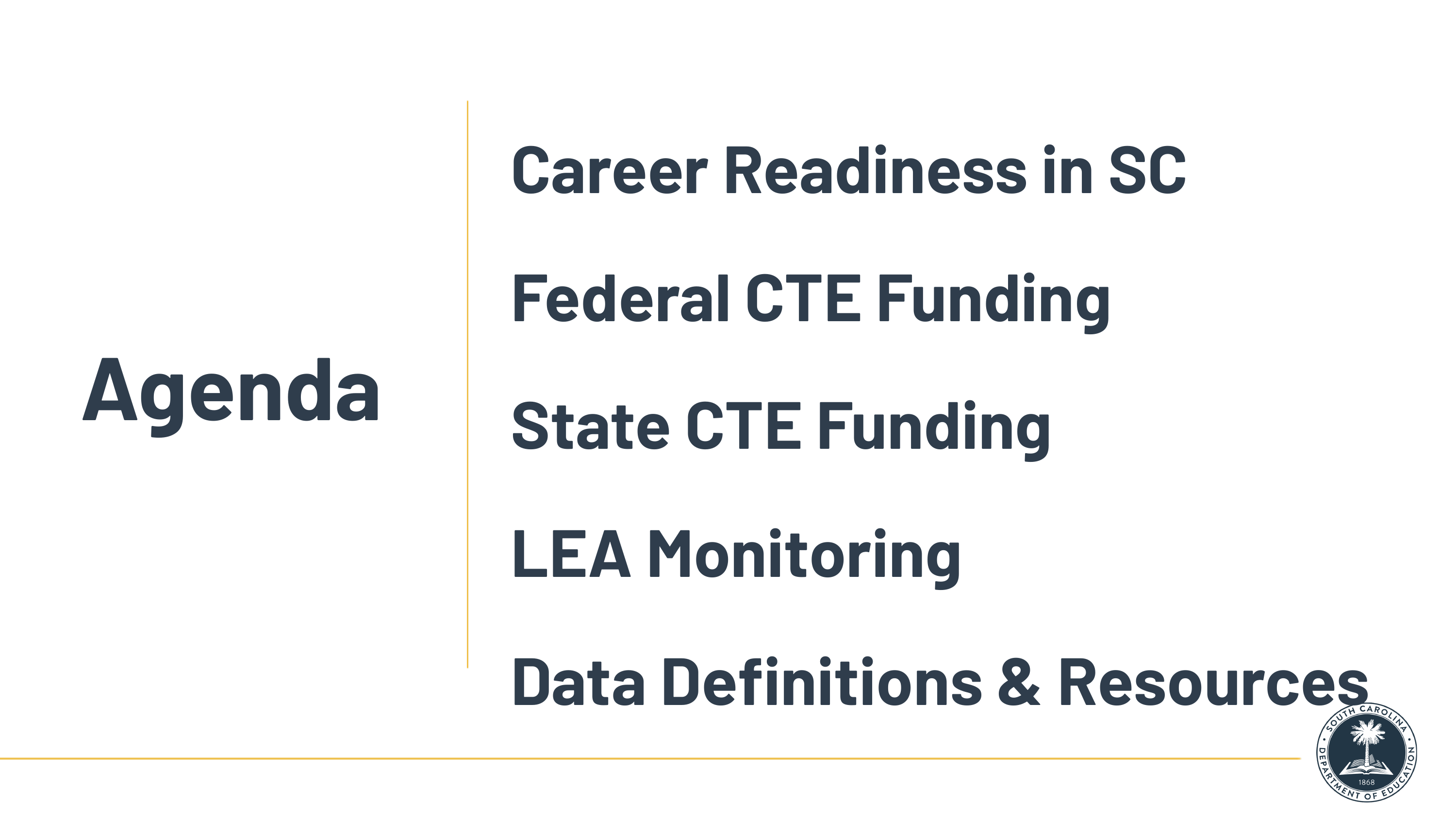

Career Readiness in SC
Federal CTE Funding
State CTE Funding
LEA Monitoring
Data Definitions & Resources
# Agenda